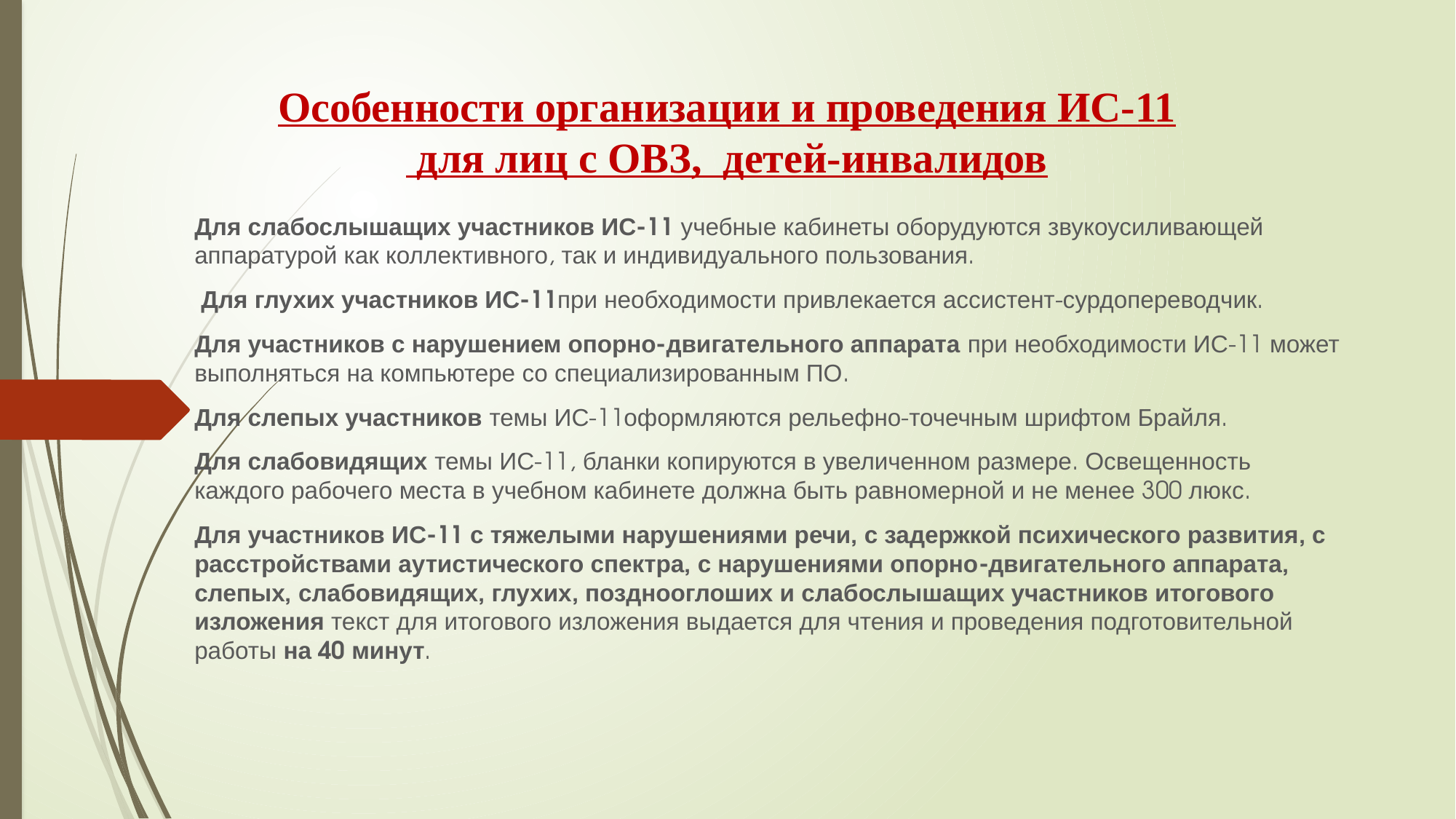

# Особенности организации и проведения ИС-11 для лиц с ОВЗ,  детей-инвалидов
Для слабослышащих участников ИС-11 учебные кабинеты оборудуются звукоусиливающей аппаратурой как коллективного, так и индивидуального пользования.
 Для глухих участников ИС-11при необходимости привлекается ассистент-сурдопереводчик.
Для участников с нарушением опорно-двигательного аппарата при необходимости ИС-11 может выполняться на компьютере со специализированным ПО.
Для слепых участников темы ИС-11оформляются рельефно-точечным шрифтом Брайля.
Для слабовидящих темы ИС-11, бланки копируются в увеличенном размере. Освещенность каждого рабочего места в учебном кабинете должна быть равномерной и не менее 300 люкс.
Для участников ИС-11 с тяжелыми нарушениями речи, с задержкой психического развития, с расстройствами аутистического спектра, с нарушениями опорно-двигательного аппарата, слепых, слабовидящих, глухих, позднооглоших и слабослышащих участников итогового изложения текст для итогового изложения выдается для чтения и проведения подготовительной работы на 40 минут.